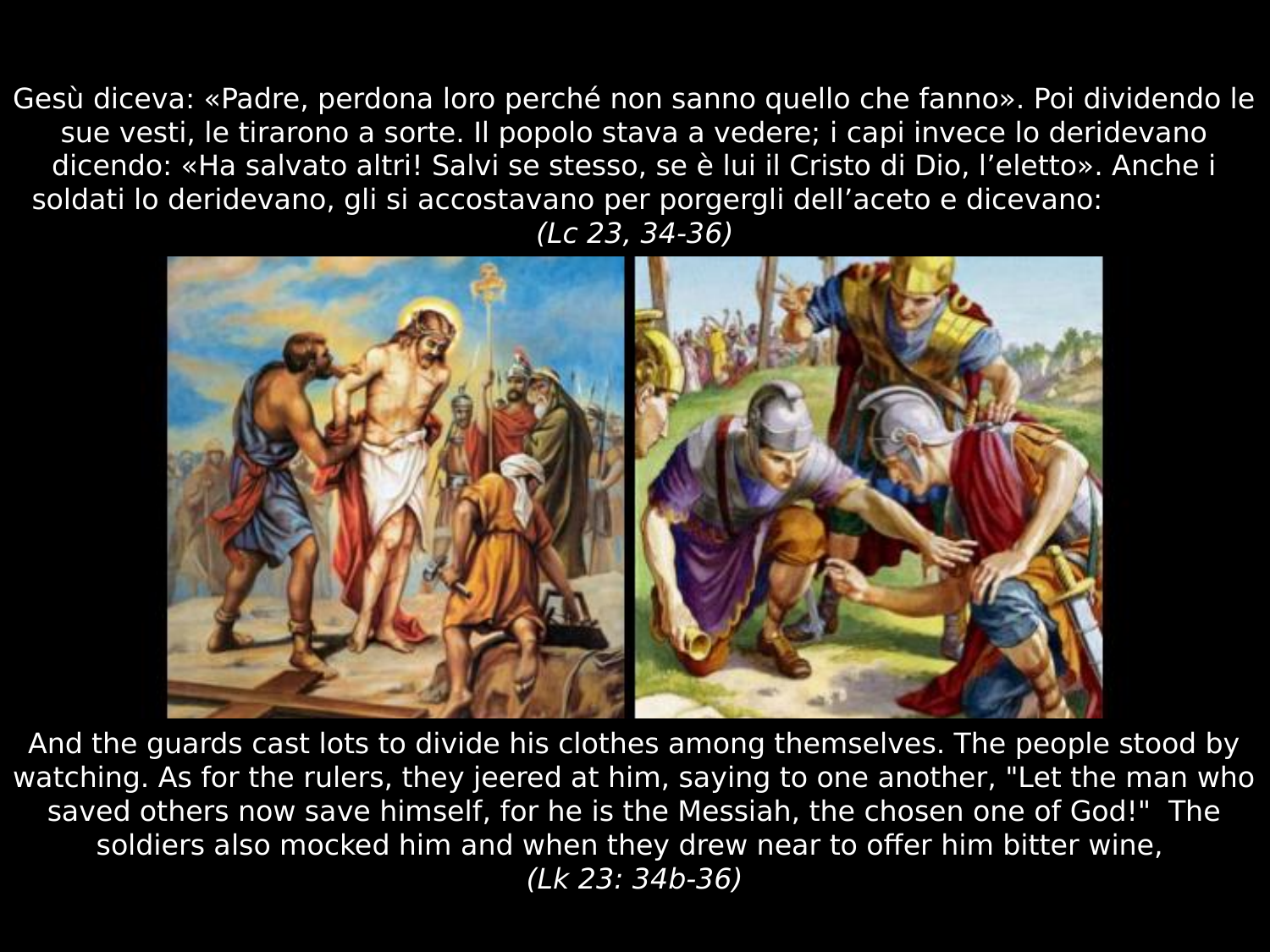

Gesù diceva: «Padre, perdona loro perché non sanno quello che fanno». Poi dividendo le sue vesti, le tirarono a sorte. Il popolo stava a vedere; i capi invece lo deridevano dicendo: «Ha salvato altri! Salvi se stesso, se è lui il Cristo di Dio, l’eletto». Anche i soldati lo deridevano, gli si accostavano per porgergli dell’aceto e dicevano:                (Lc 23, 34-36)
#
And the guards cast lots to divide his clothes among themselves. The people stood by watching. As for the rulers, they jeered at him, saying to one another, "Let the man who saved others now save himself, for he is the Messiah, the chosen one of God!"  The soldiers also mocked him and when they drew near to offer him bitter wine,
(Lk 23: 34b-36)